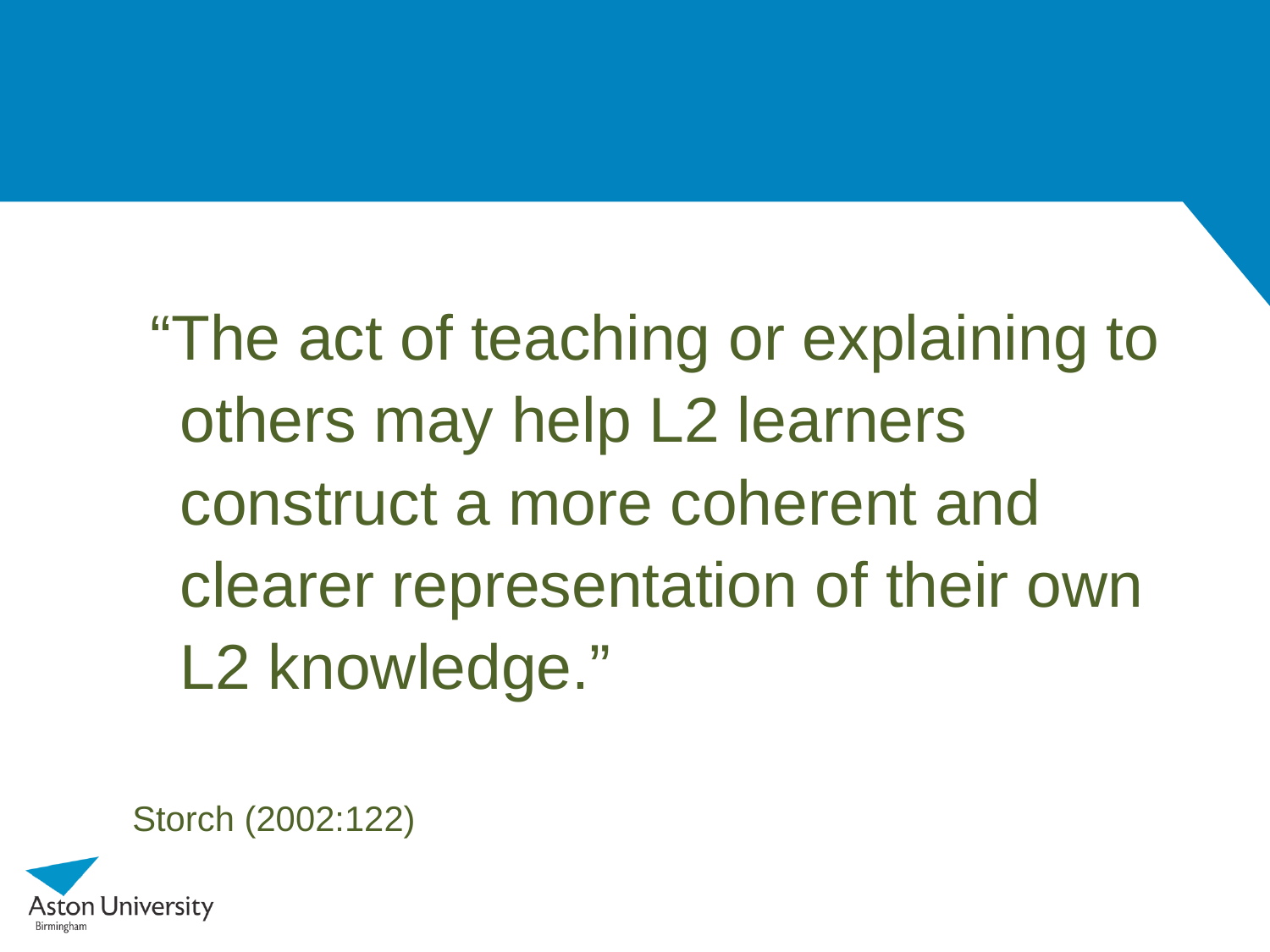

#
 “The act of teaching or explaining to others may help L2 learners construct a more coherent and clearer representation of their own L2 knowledge.”

Storch (2002:122)